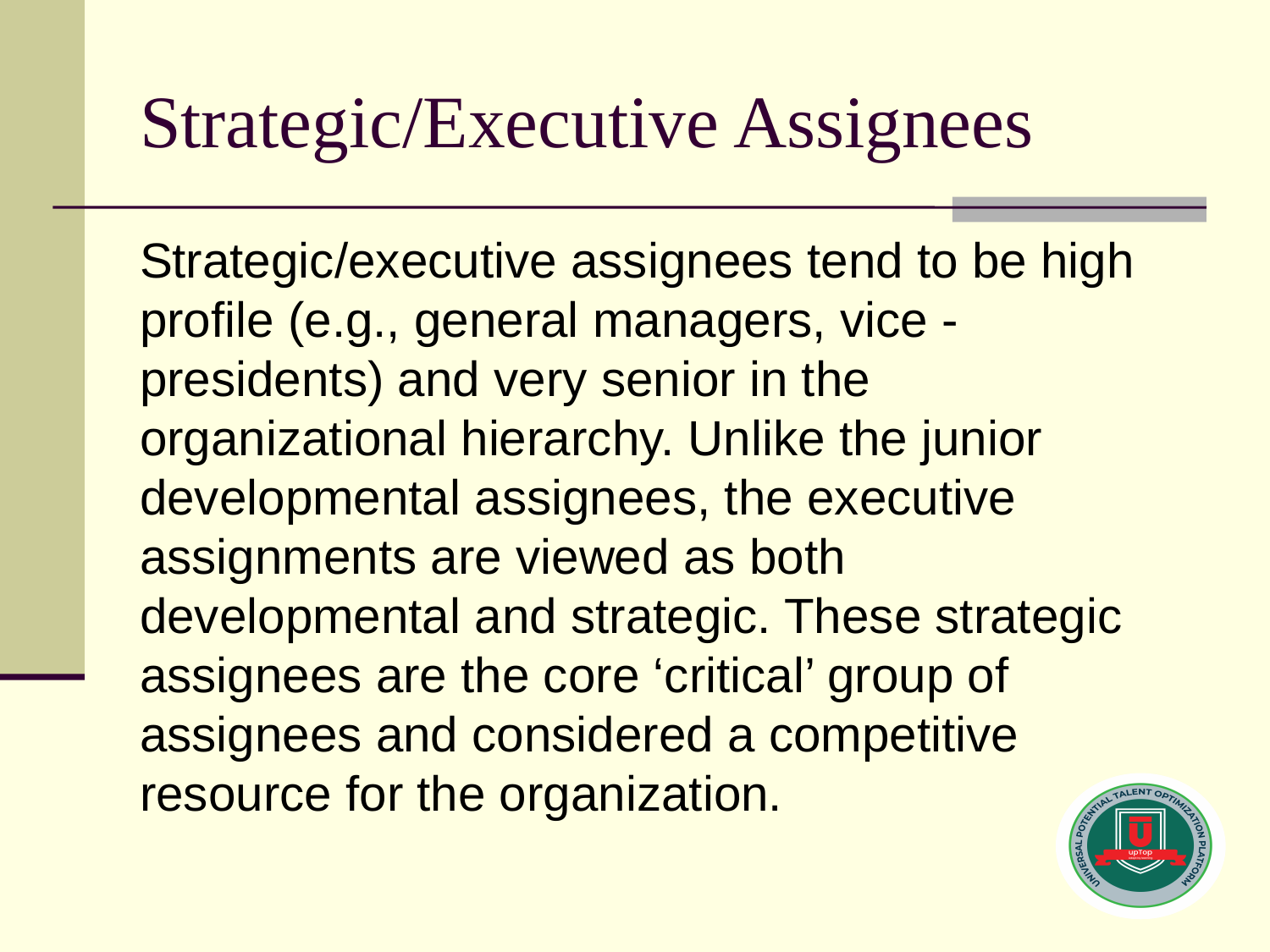

# Strategic/Executive Assignees
Strategic/executive assignees tend to be high profile (e.g., general managers, vice - presidents) and very senior in the organizational hierarchy. Unlike the junior developmental assignees, the executive assignments are viewed as both developmental and strategic. These strategic assignees are the core ‘critical’ group of assignees and considered a competitive resource for the organization.